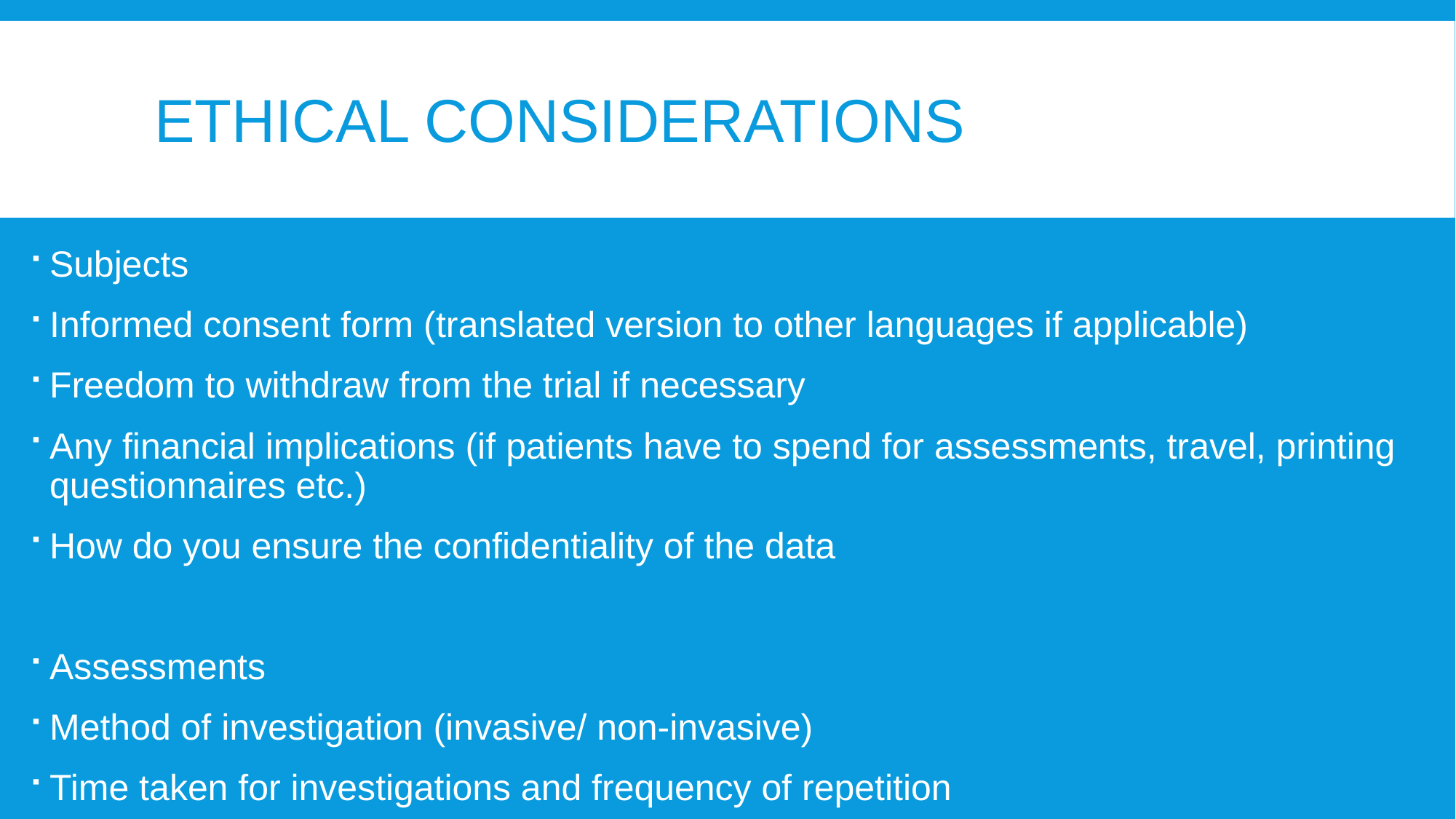

# ETHICAL CONSIDERATIONS
Subjects
Informed consent form (translated version to other languages if applicable)
Freedom to withdraw from the trial if necessary
Any financial implications (if patients have to spend for assessments, travel, printing questionnaires etc.)
How do you ensure the confidentiality of the data

Assessments
Method of investigation (invasive/ non-invasive)
Time taken for investigations and frequency of repetition
Who will do the investigations
How do you ensure safety of an individual